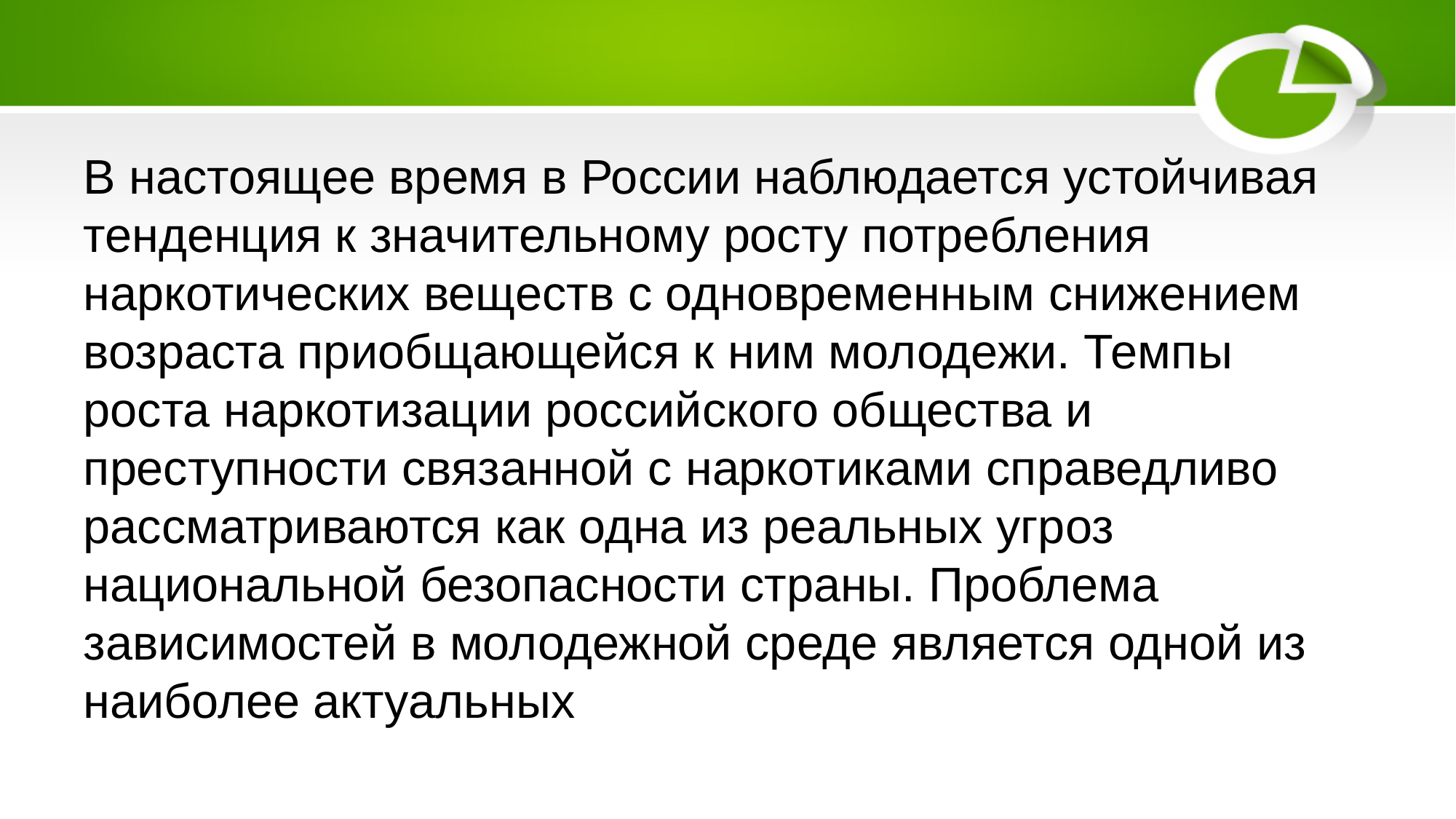

#
В настоящее время в России наблюдается устойчивая тенденция к значительному росту потребления наркотических веществ с одновременным снижением возраста приобщающейся к ним молодежи. Темпы роста наркотизации российского общества и преступности связанной с наркотиками справедливо рассматриваются как одна из реальных угроз национальной безопасности страны. Проблема зависимостей в молодежной среде является одной из наиболее актуальных